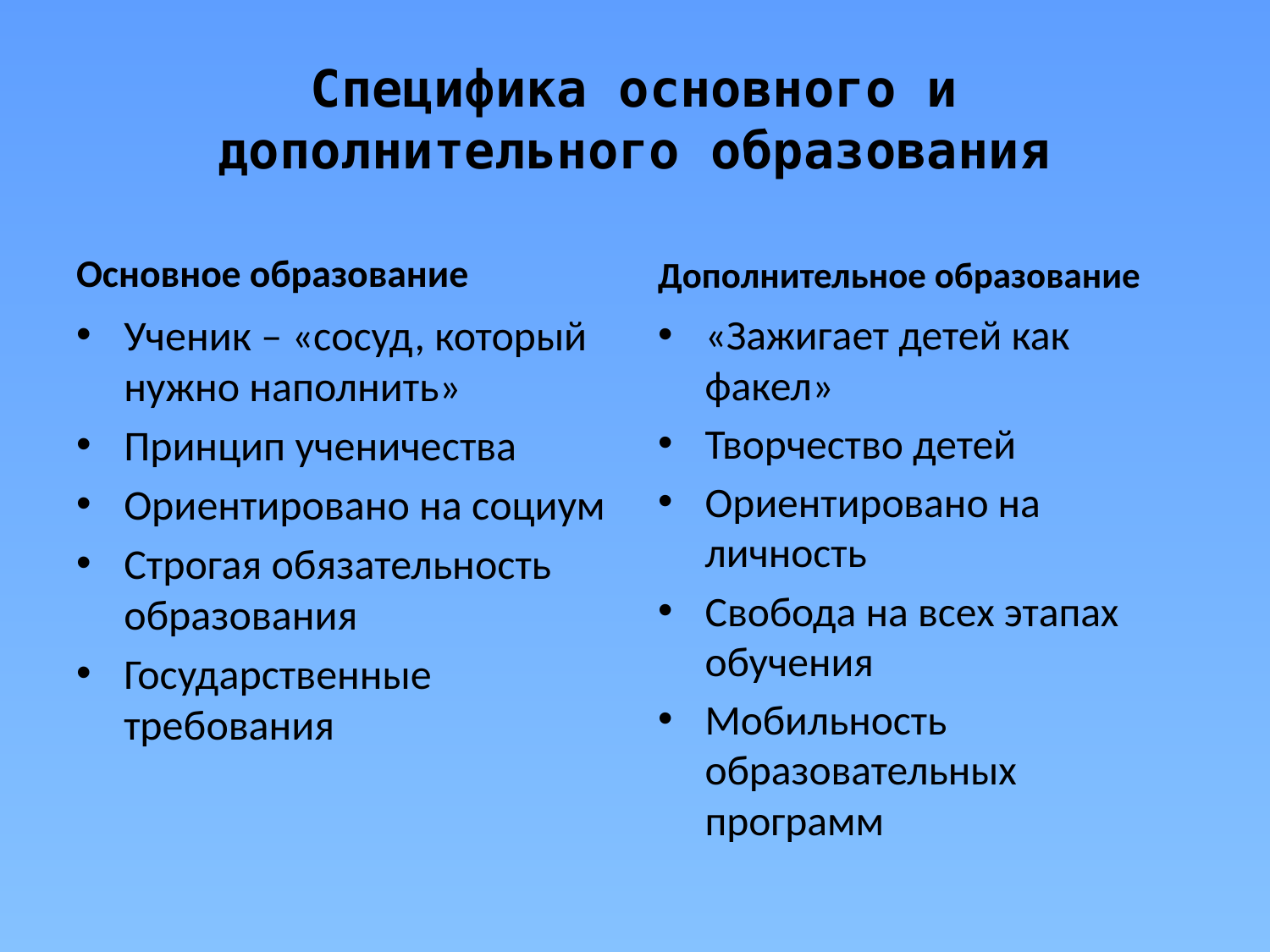

# Специфика основного и дополнительного образования
Основное образование
Дополнительное образование
Ученик – «сосуд, который нужно наполнить»
Принцип ученичества
Ориентировано на социум
Строгая обязательность образования
Государственные требования

«Зажигает детей как факел»
Творчество детей
Ориентировано на личность
Свобода на всех этапах обучения
Мобильность образовательных программ